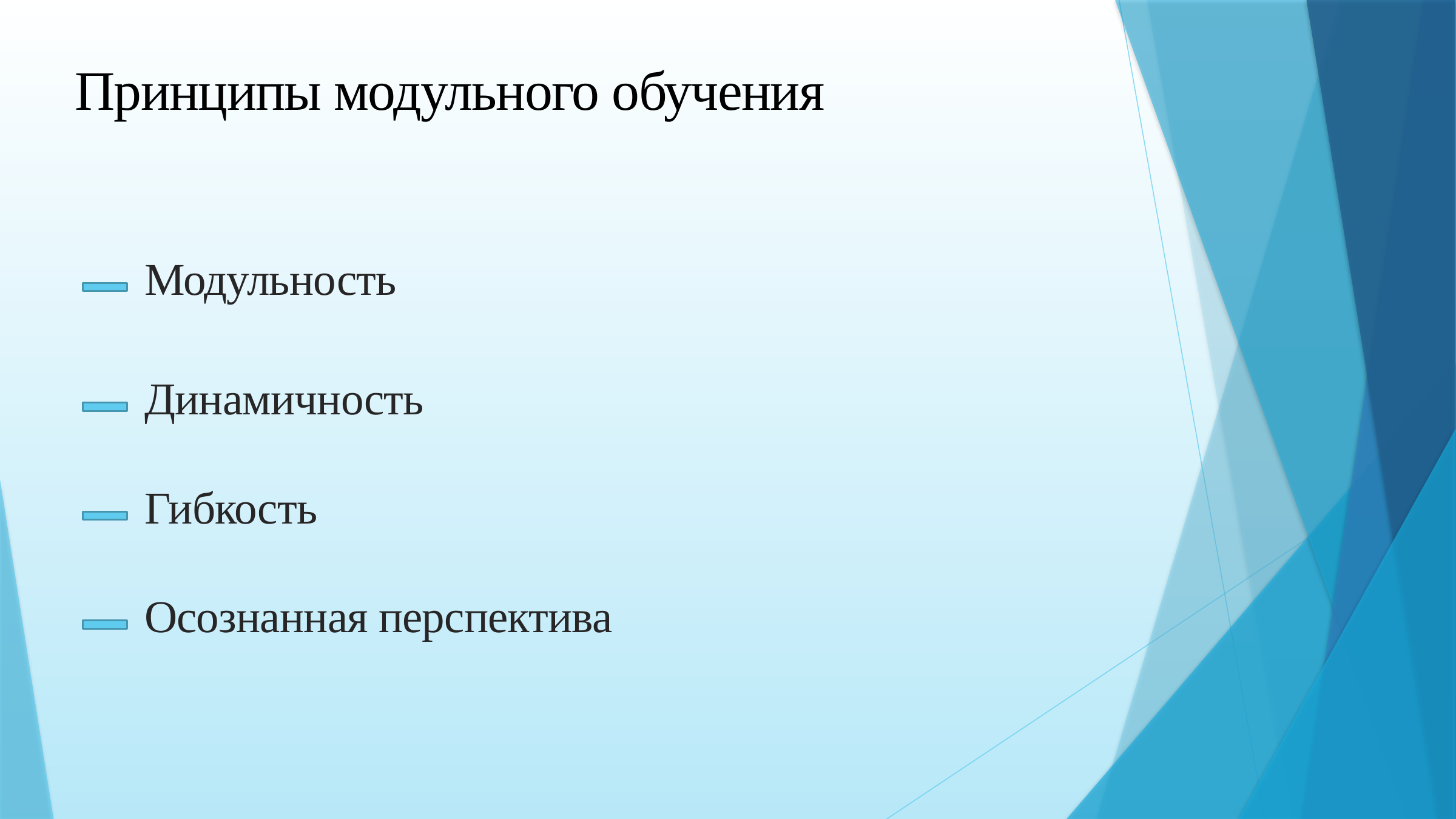

Принципы модульного обучения

Модульность

Динамичность

Гибкость

Осознанная перспектива